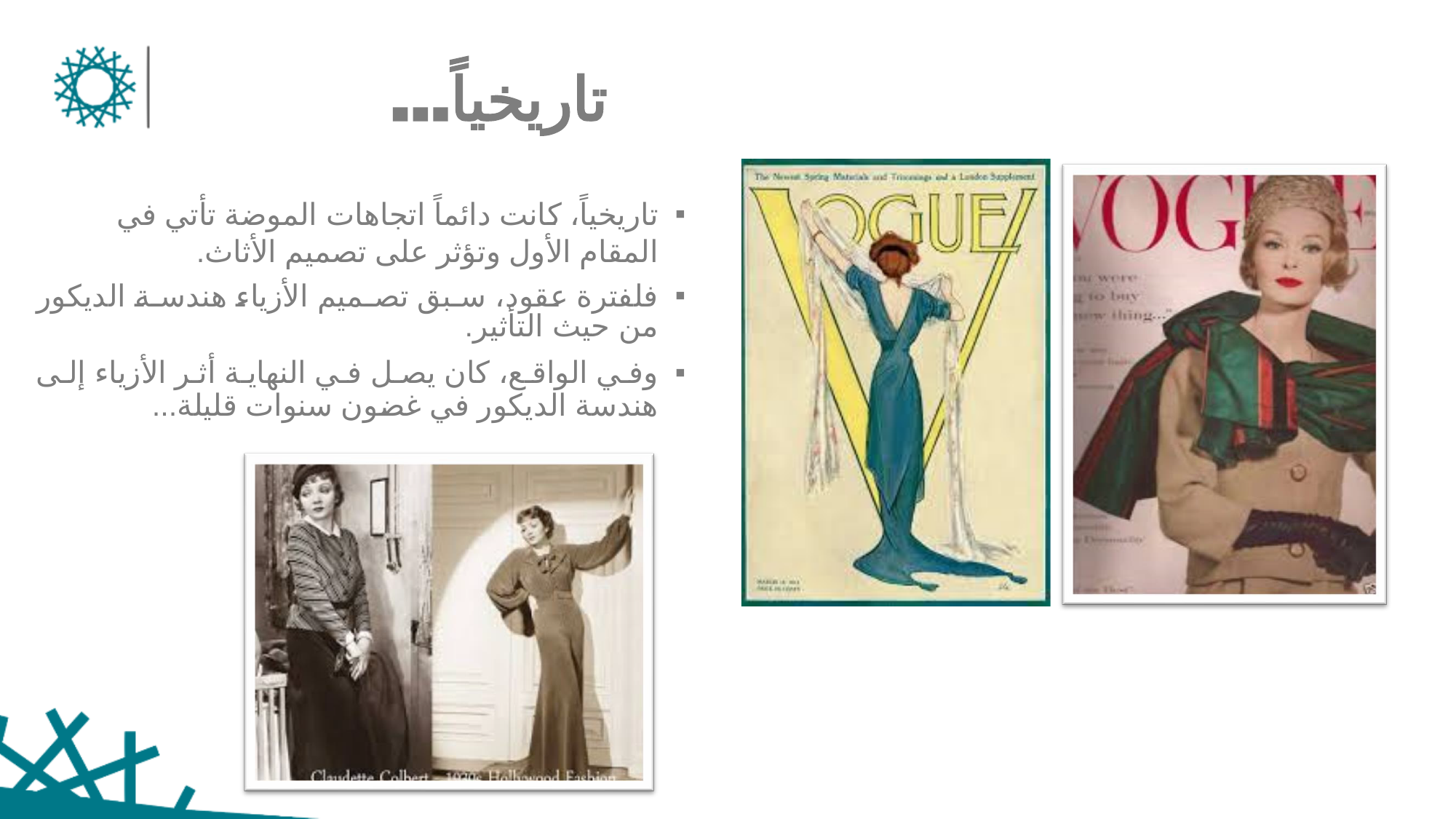

# تاريخياً...

تاريخياً، كانت دائماً اتجاهات الموضة تأتي في المقام الأول وتؤثر على تصميم الأثاث.

فلفترة عقود، سبق تصميم الأزياء هندسة الديكور من حيث التأثير.

وفي الواقع، كان يصل في النهاية أثر الأزياء إلى هندسة الديكور في غضون سنوات قليلة...